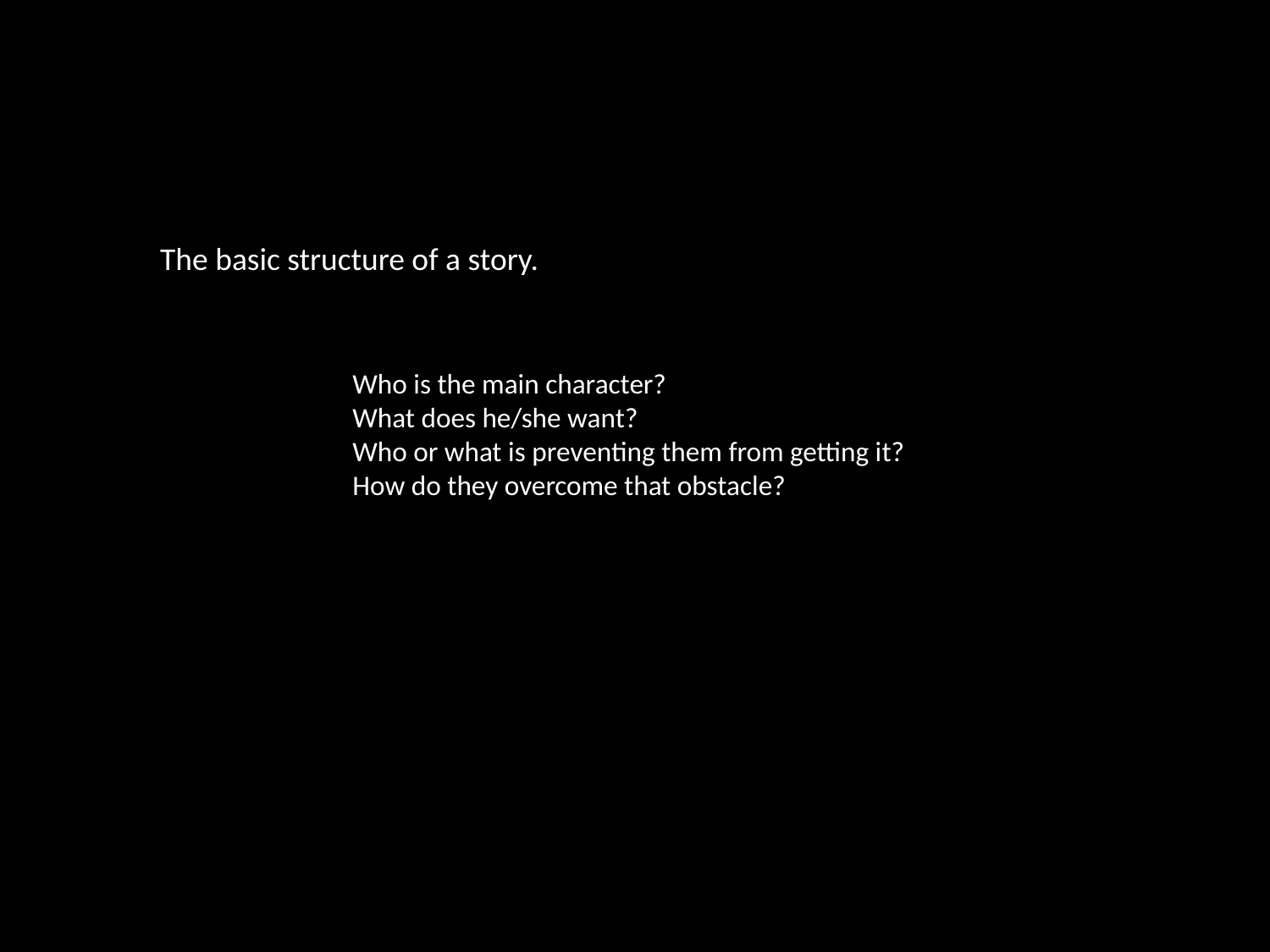

The basic structure of a story.
Who is the main character?
What does he/she want?
Who or what is preventing them from getting it?
How do they overcome that obstacle?